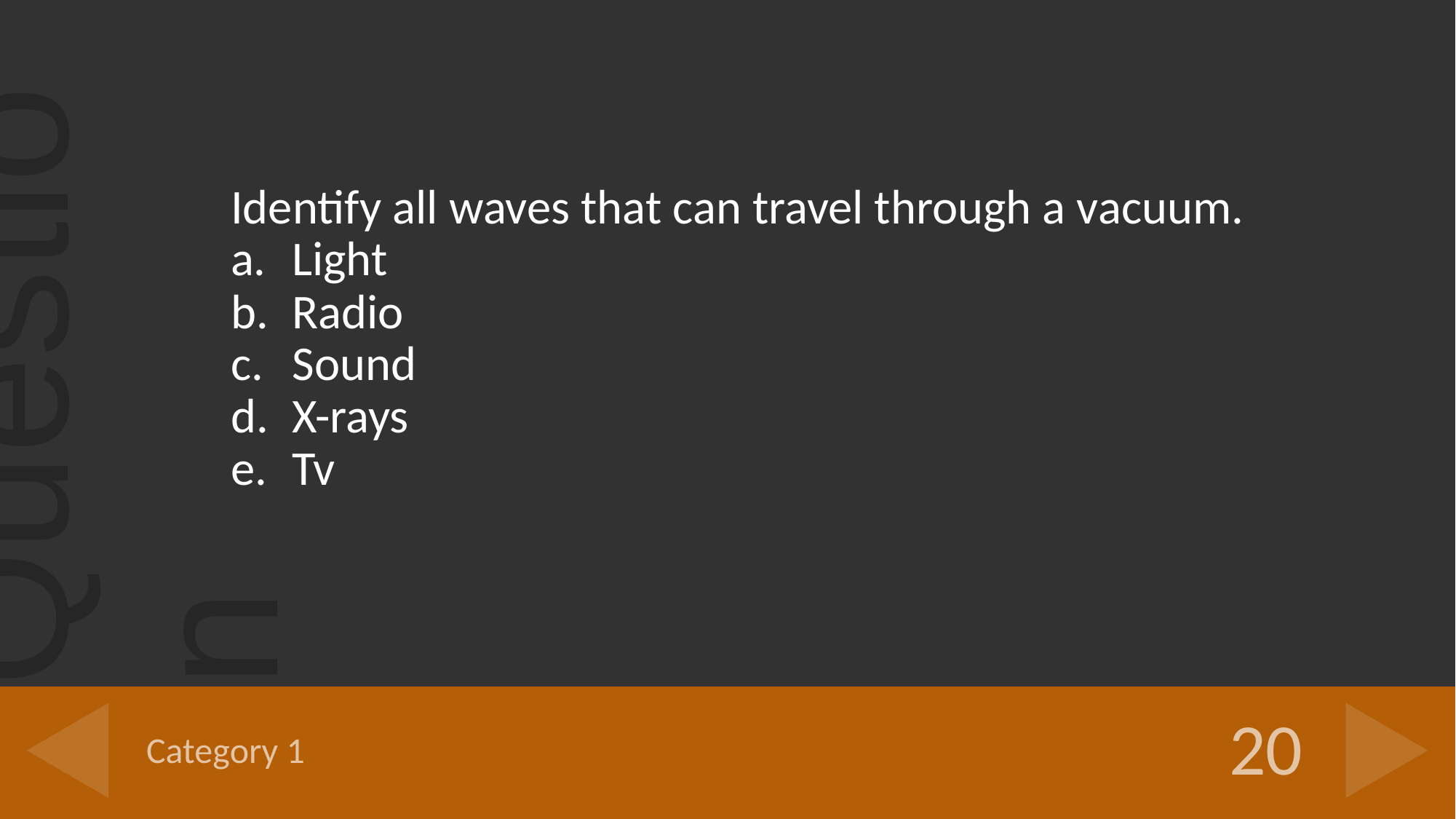

Identify all waves that can travel through a vacuum.
Light
Radio
Sound
X-rays
Tv
# Category 1
20